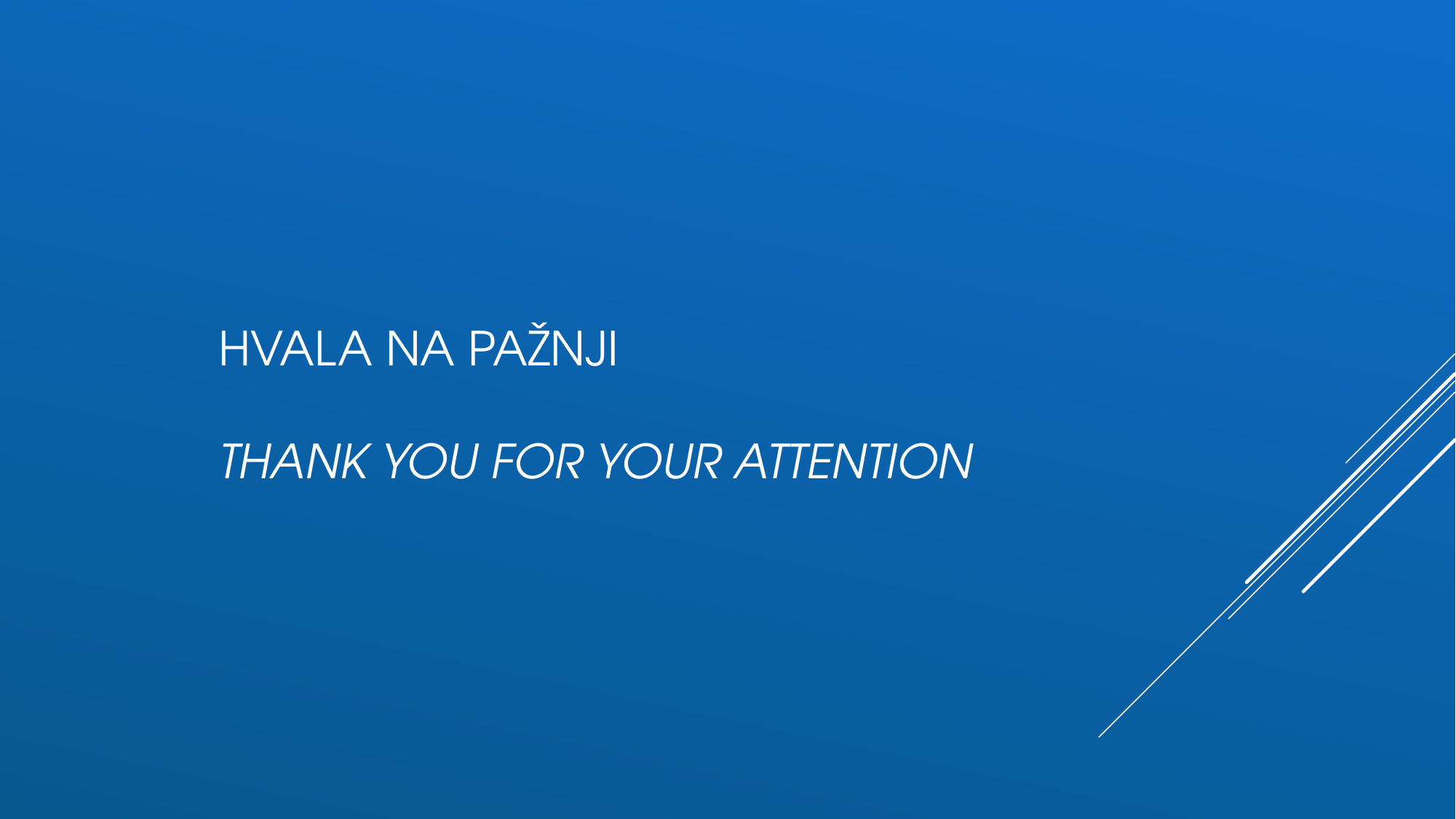

# Hvala na pažnji thank you for your attention